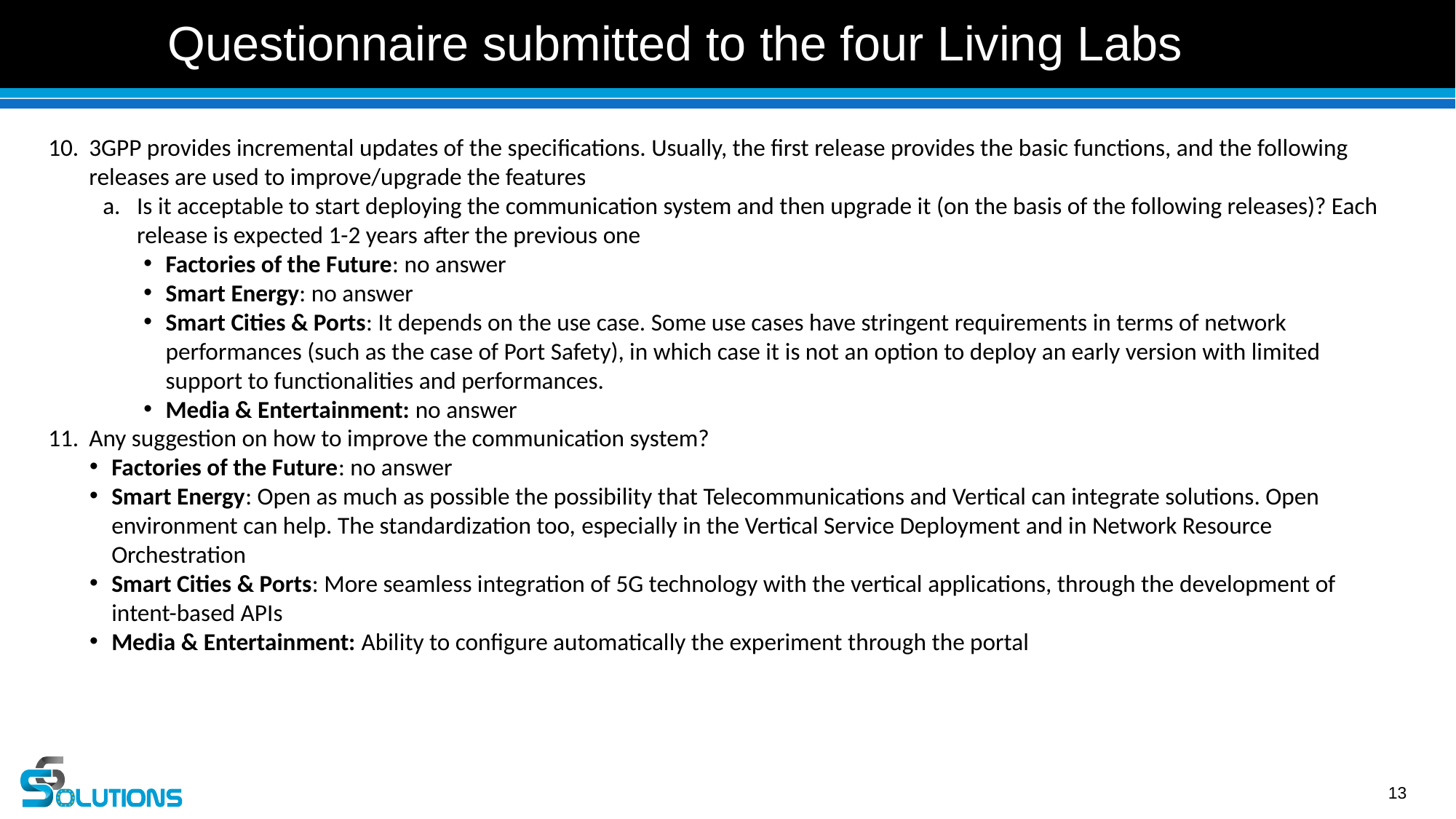

# Questionnaire submitted to the four Living Labs
3GPP provides incremental updates of the specifications. Usually, the first release provides the basic functions, and the following releases are used to improve/upgrade the features
Is it acceptable to start deploying the communication system and then upgrade it (on the basis of the following releases)? Each release is expected 1-2 years after the previous one
Factories of the Future: no answer
Smart Energy: no answer
Smart Cities & Ports: It depends on the use case. Some use cases have stringent requirements in terms of network performances (such as the case of Port Safety), in which case it is not an option to deploy an early version with limited support to functionalities and performances.
Media & Entertainment: no answer
Any suggestion on how to improve the communication system?
Factories of the Future: no answer
Smart Energy: Open as much as possible the possibility that Telecommunications and Vertical can integrate solutions. Open environment can help. The standardization too, especially in the Vertical Service Deployment and in Network Resource Orchestration
Smart Cities & Ports: More seamless integration of 5G technology with the vertical applications, through the development of intent-based APIs
Media & Entertainment: Ability to configure automatically the experiment through the portal
13